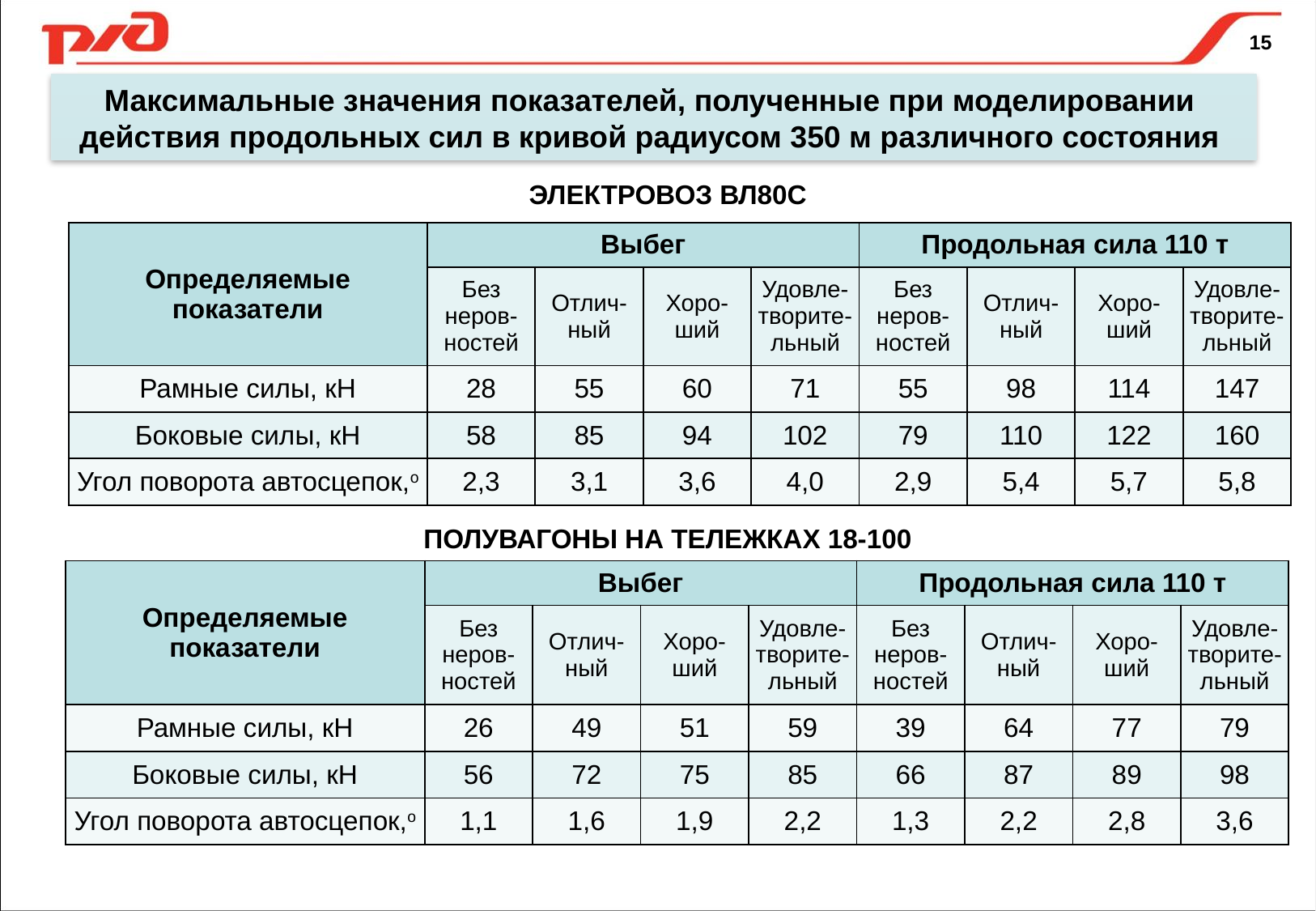

15
Максимальные значения показателей, полученные при моделировании
действия продольных сил в кривой радиусом 350 м различного состояния
ЭЛЕКТРОВОЗ ВЛ80С
| Определяемые показатели | Выбег |  |  |  | Продольная сила 110 т |  |  |  |
| --- | --- | --- | --- | --- | --- | --- | --- | --- |
|  | Без неров-ностей | Отлич-ный | Хоро-ший | Удовле-творите-льный | Без неров-ностей | Отлич-ный | Хоро-ший | Удовле-творите-льный |
| Рамные силы, кН | 28 | 55 | 60 | 71 | 55 | 98 | 114 | 147 |
| Боковые силы, кН | 58 | 85 | 94 | 102 | 79 | 110 | 122 | 160 |
| Угол поворота автосцепок,о | 2,3 | 3,1 | 3,6 | 4,0 | 2,9 | 5,4 | 5,7 | 5,8 |

ПОЛУВАГОНЫ НА ТЕЛЕЖКАХ 18-100
| Определяемые показатели | Выбег |  |  |  | Продольная сила 110 т |  |  |  |
| --- | --- | --- | --- | --- | --- | --- | --- | --- |
|  | Без неров-ностей | Отлич-ный | Хоро-ший | Удовле-творите-льный | Без неров-ностей | Отлич-ный | Хоро-ший | Удовле-творите-льный |
| Рамные силы, кН | 26 | 49 | 51 | 59 | 39 | 64 | 77 | 79 |
| Боковые силы, кН | 56 | 72 | 75 | 85 | 66 | 87 | 89 | 98 |
| Угол поворота автосцепок,о | 1,1 | 1,6 | 1,9 | 2,2 | 1,3 | 2,2 | 2,8 | 3,6 |